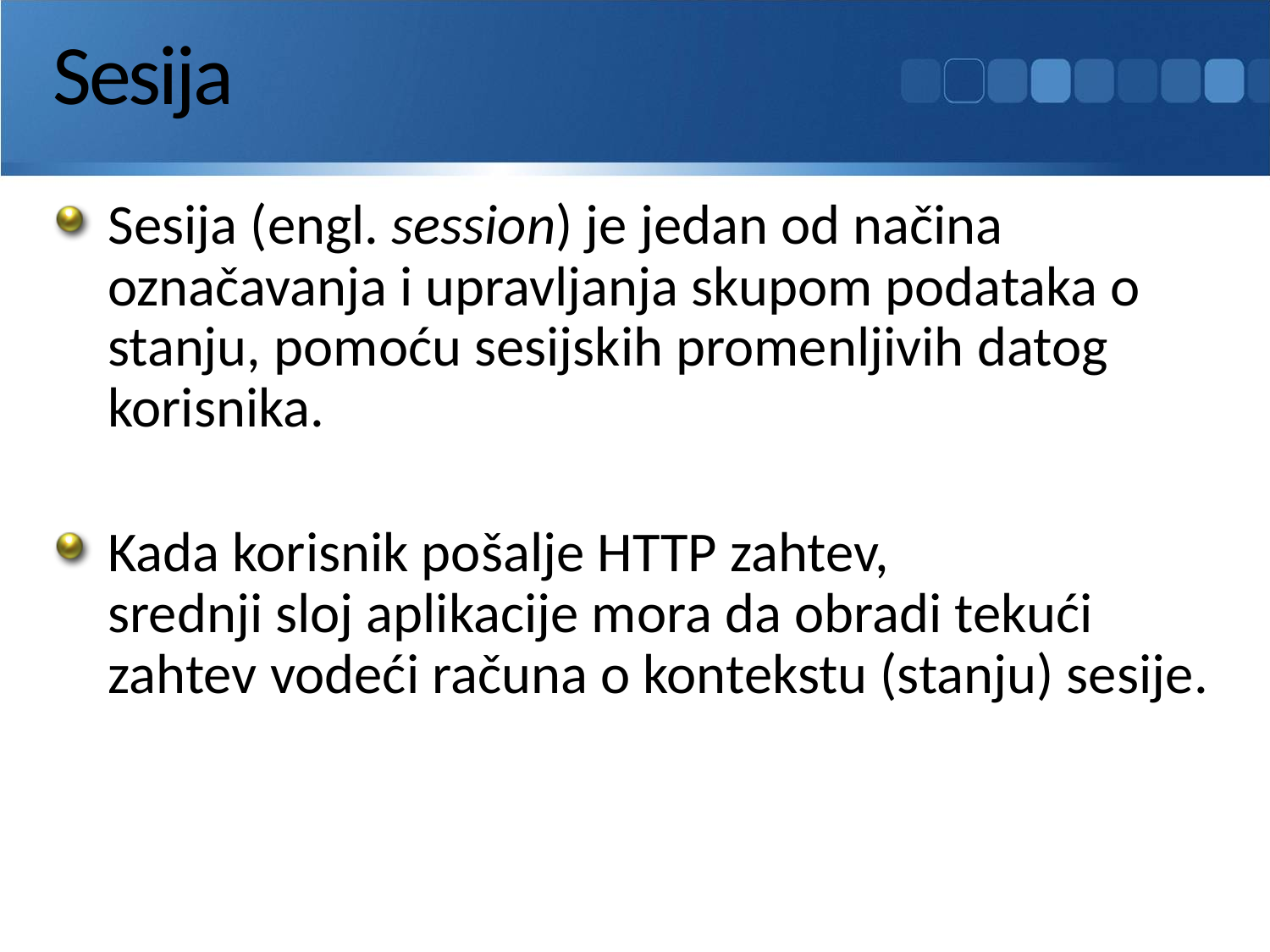

# Sesija
Sesija (engl. session) je jedan od načina označavanja i upravljanja skupom podataka o stanju, pomoću sesijskih promenljivih datog korisnika.

Kada korisnik pošalje HTTP zahtev,
srednji sloj aplikacije mora da obradi tekući zahtev vodeći računa o kontekstu (stanju) sesije.